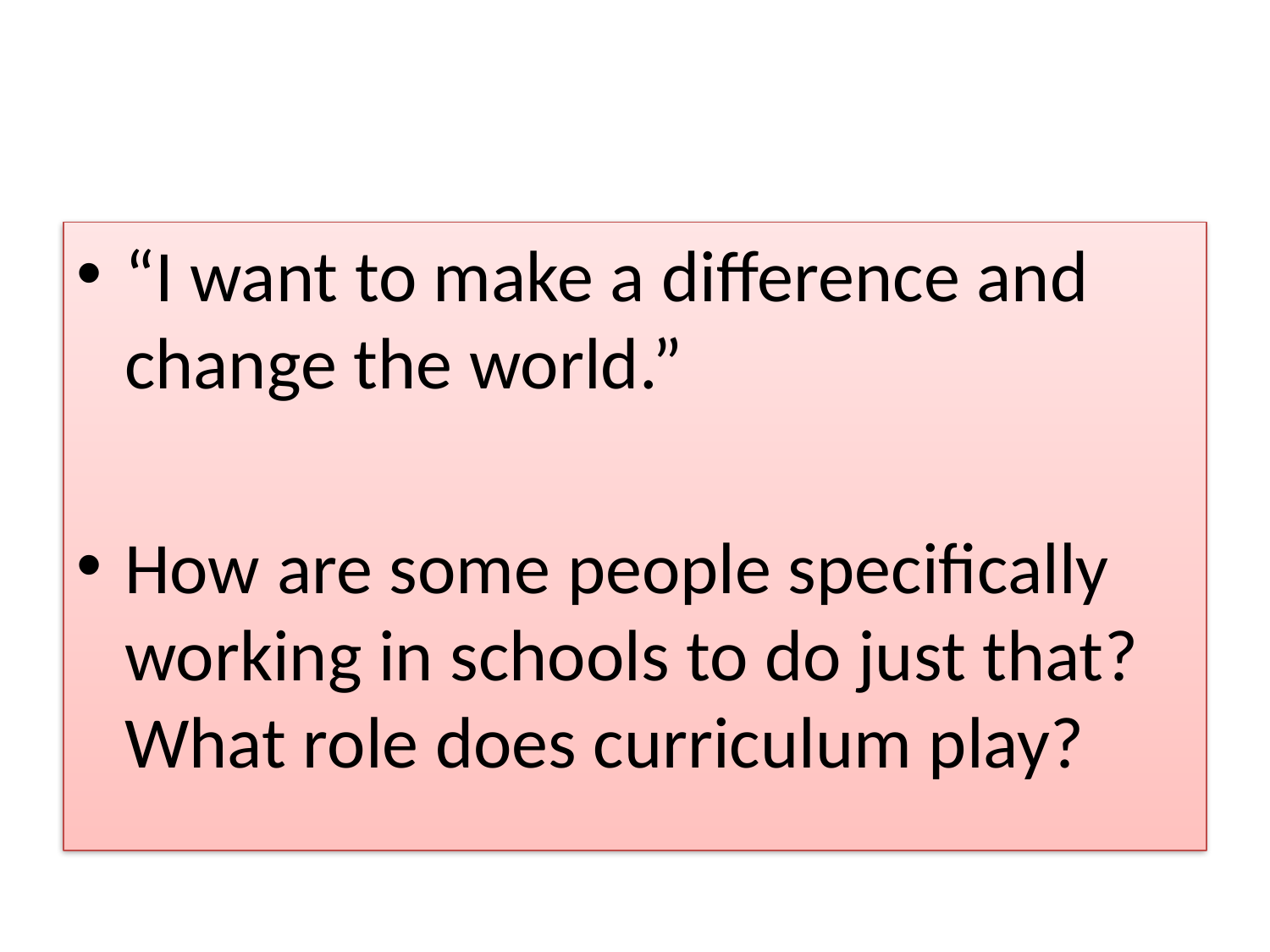

#
“I want to make a difference and change the world.”

How are some people specifically working in schools to do just that? What role does curriculum play?